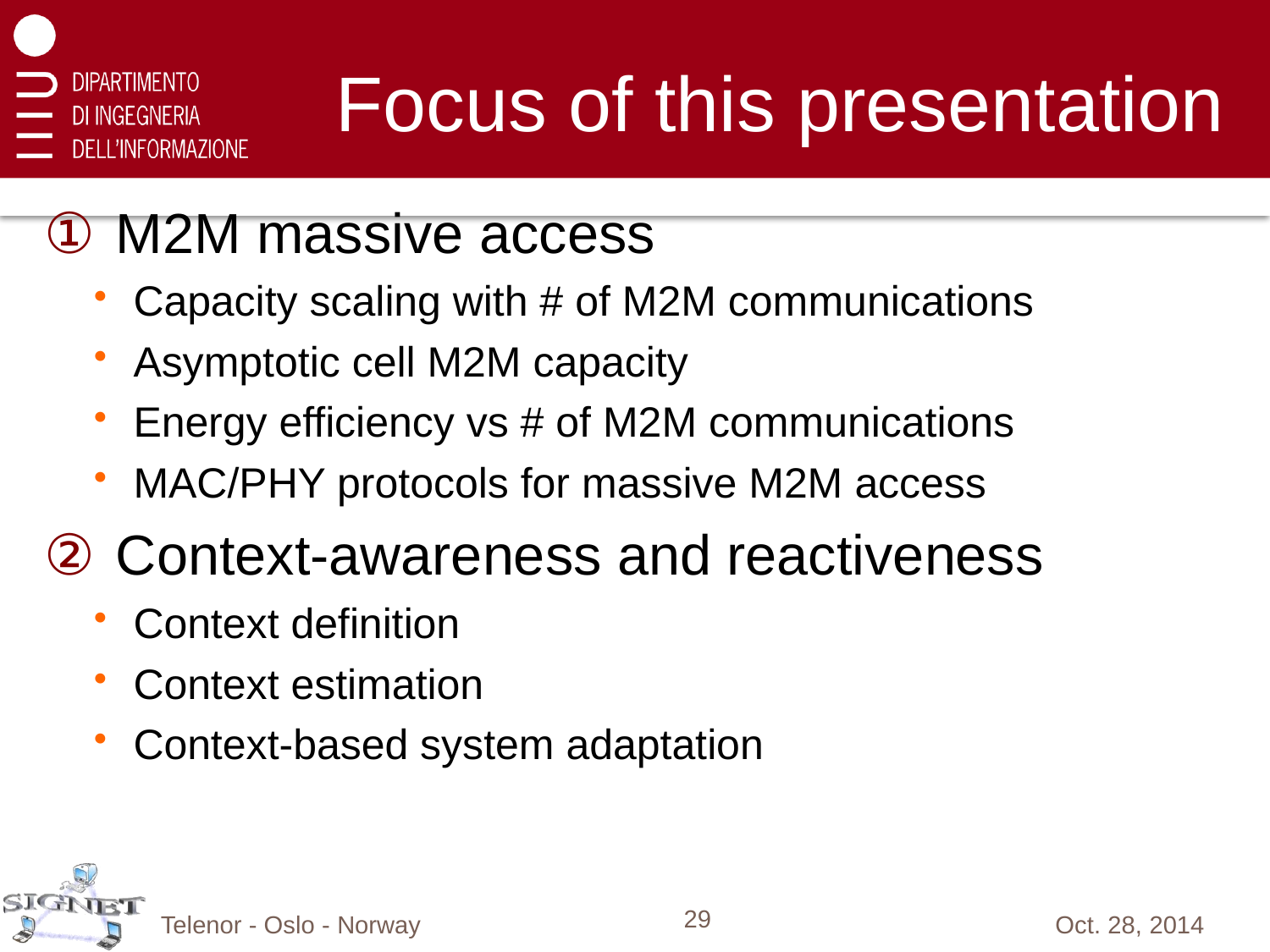

# Focus of this presentation
M2M massive access
Capacity scaling with # of M2M communications
Asymptotic cell M2M capacity
Energy efficiency vs # of M2M communications
MAC/PHY protocols for massive M2M access
Context-awareness and reactiveness
Context definition
Context estimation
Context-based system adaptation
Telenor - Oslo - Norway
29
Oct. 28, 2014